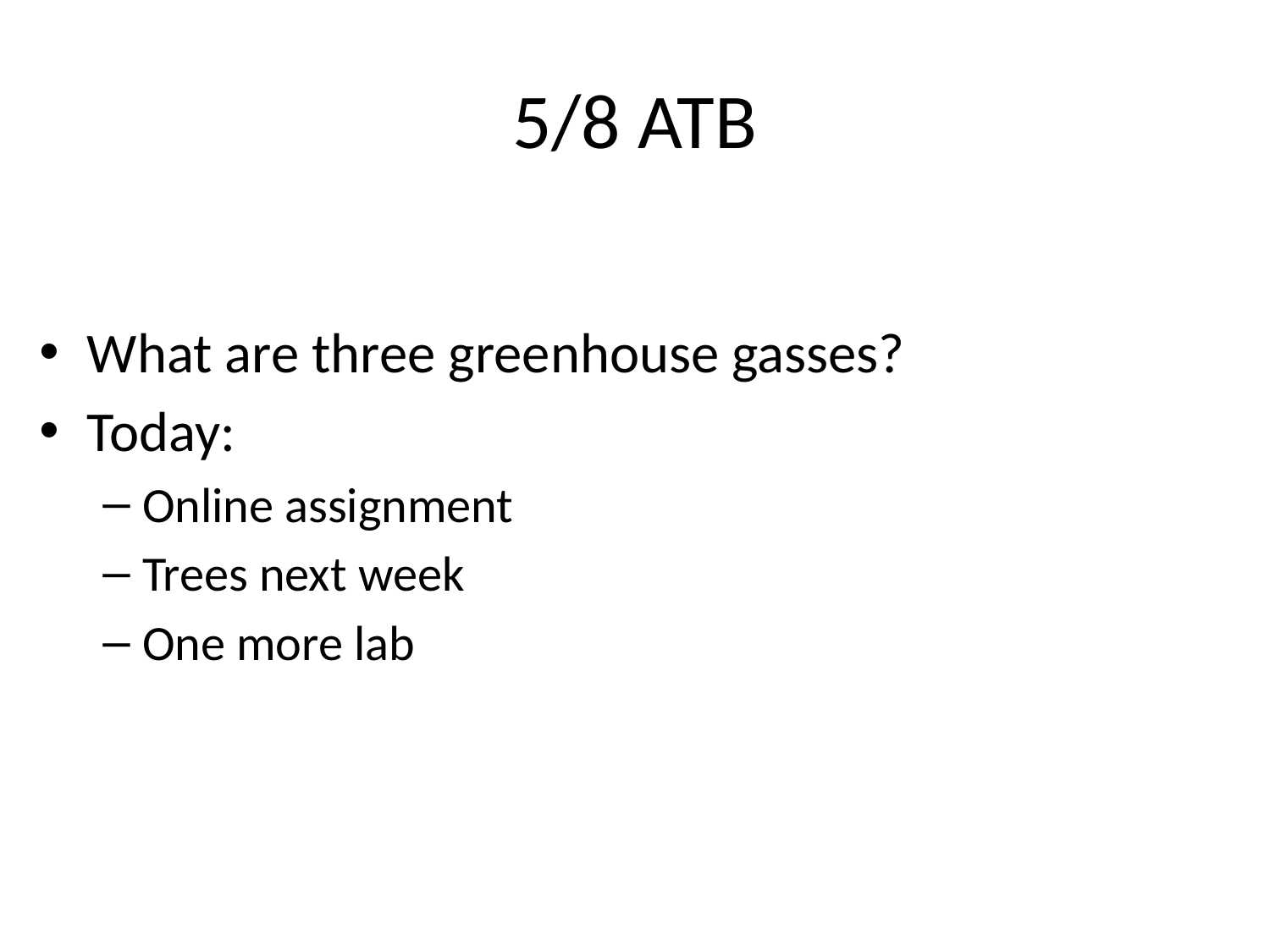

# 5/8 ATB
What are three greenhouse gasses?
Today:
Online assignment
Trees next week
One more lab